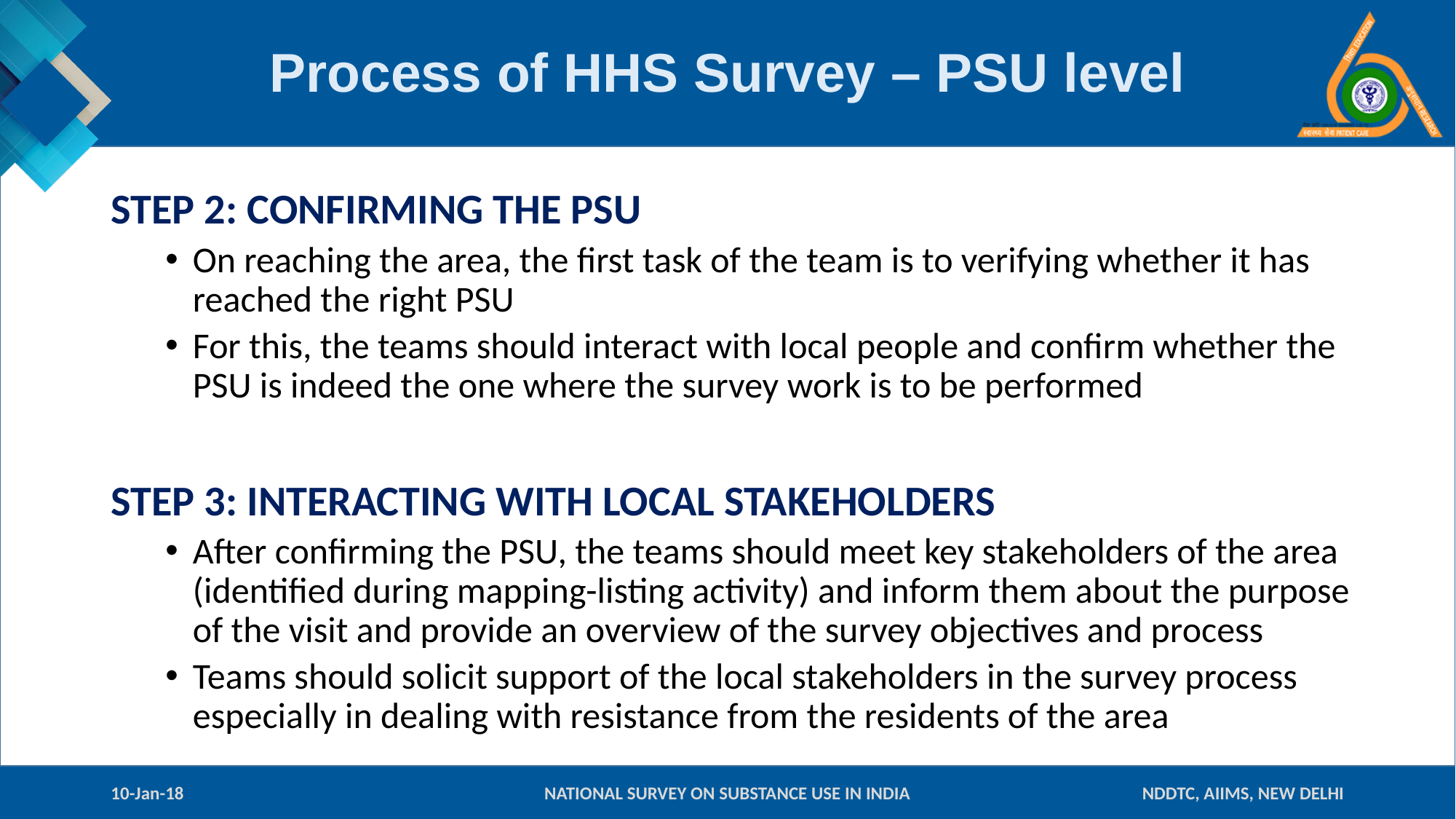

# Process of HHS Survey – PSU level
STEP 2: CONFIRMING THE PSU
On reaching the area, the first task of the team is to verifying whether it has reached the right PSU
For this, the teams should interact with local people and confirm whether the PSU is indeed the one where the survey work is to be performed

STEP 3: INTERACTING WITH LOCAL STAKEHOLDERS
After confirming the PSU, the teams should meet key stakeholders of the area (identified during mapping-listing activity) and inform them about the purpose of the visit and provide an overview of the survey objectives and process
Teams should solicit support of the local stakeholders in the survey process especially in dealing with resistance from the residents of the area
10-Jan-18
NATIONAL SURVEY ON SUBSTANCE USE IN INDIA
NDDTC, AIIMS, NEW DELHI